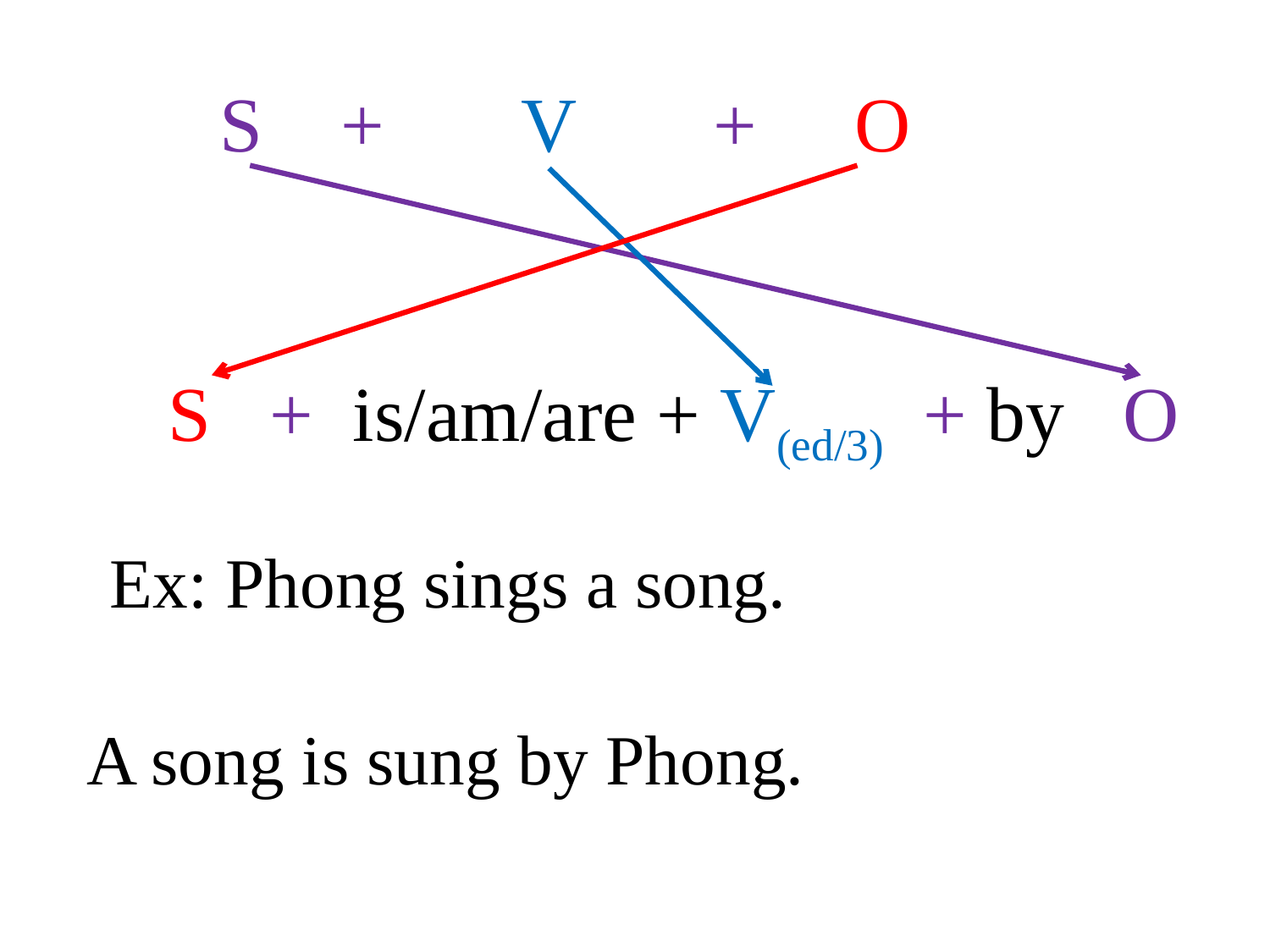

S    +       V       +     O
        S   +  is/am/are + V(ed/3)  + by   O
Ex: Phong sings a song.

A song is sung by Phong.